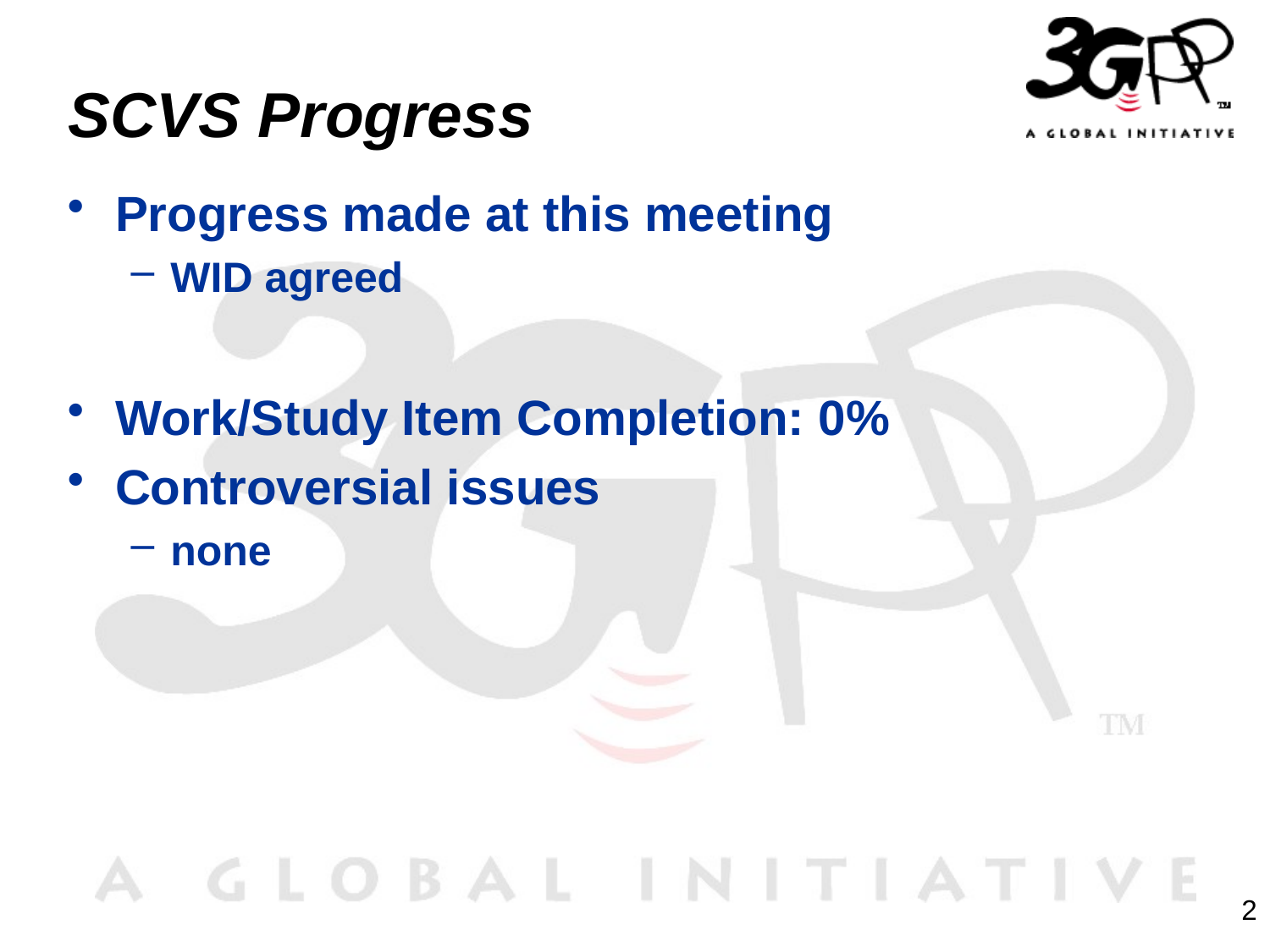

# SCVS Progress
Progress made at this meeting
WID agreed

Work/Study Item Completion: 0%
Controversial issues
none
2